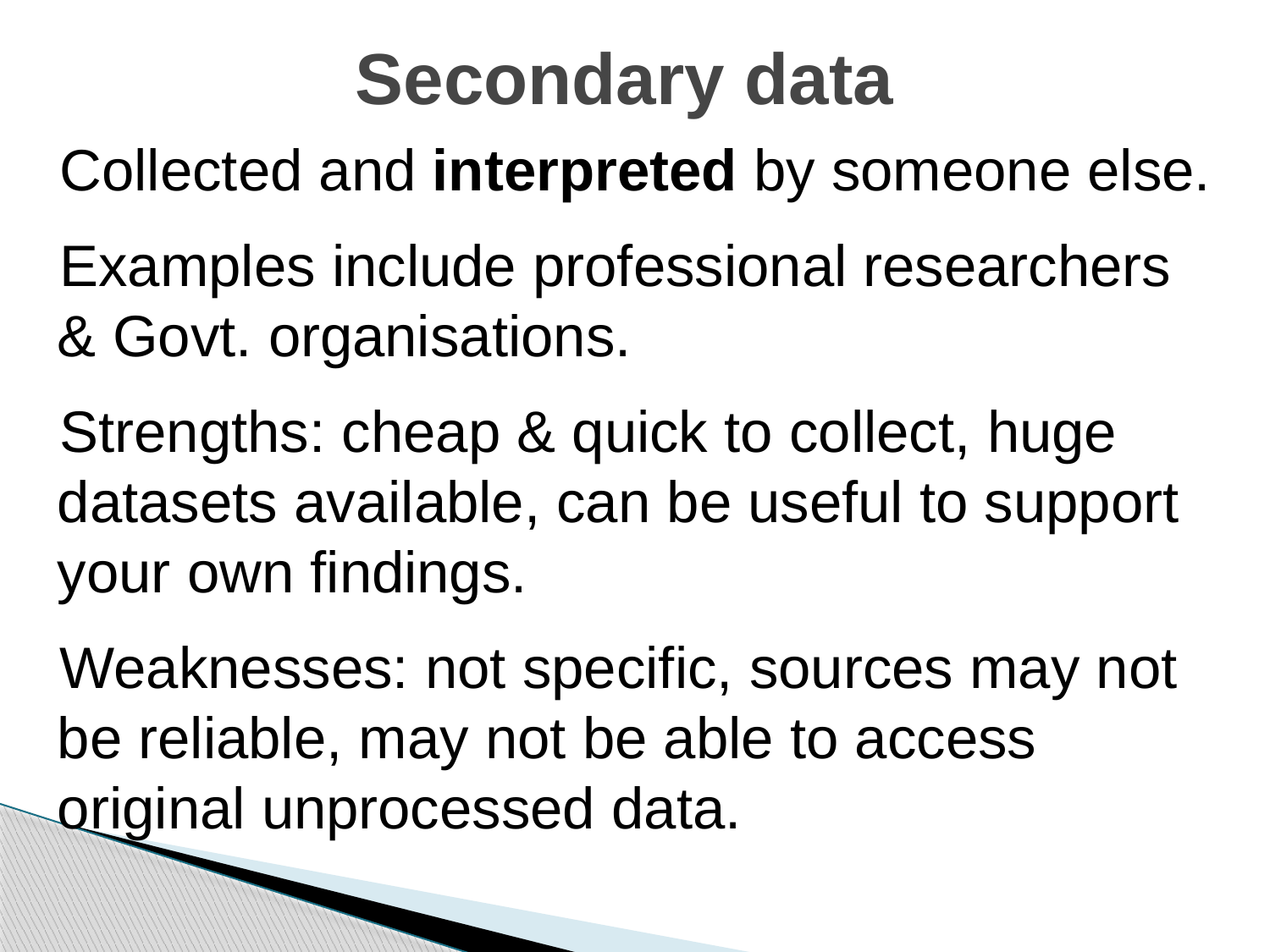

# Secondary data
Collected and interpreted by someone else.
Examples include professional researchers & Govt. organisations.
Strengths: cheap & quick to collect, huge datasets available, can be useful to support your own findings.
Weaknesses: not specific, sources may not be reliable, may not be able to access original unprocessed data.